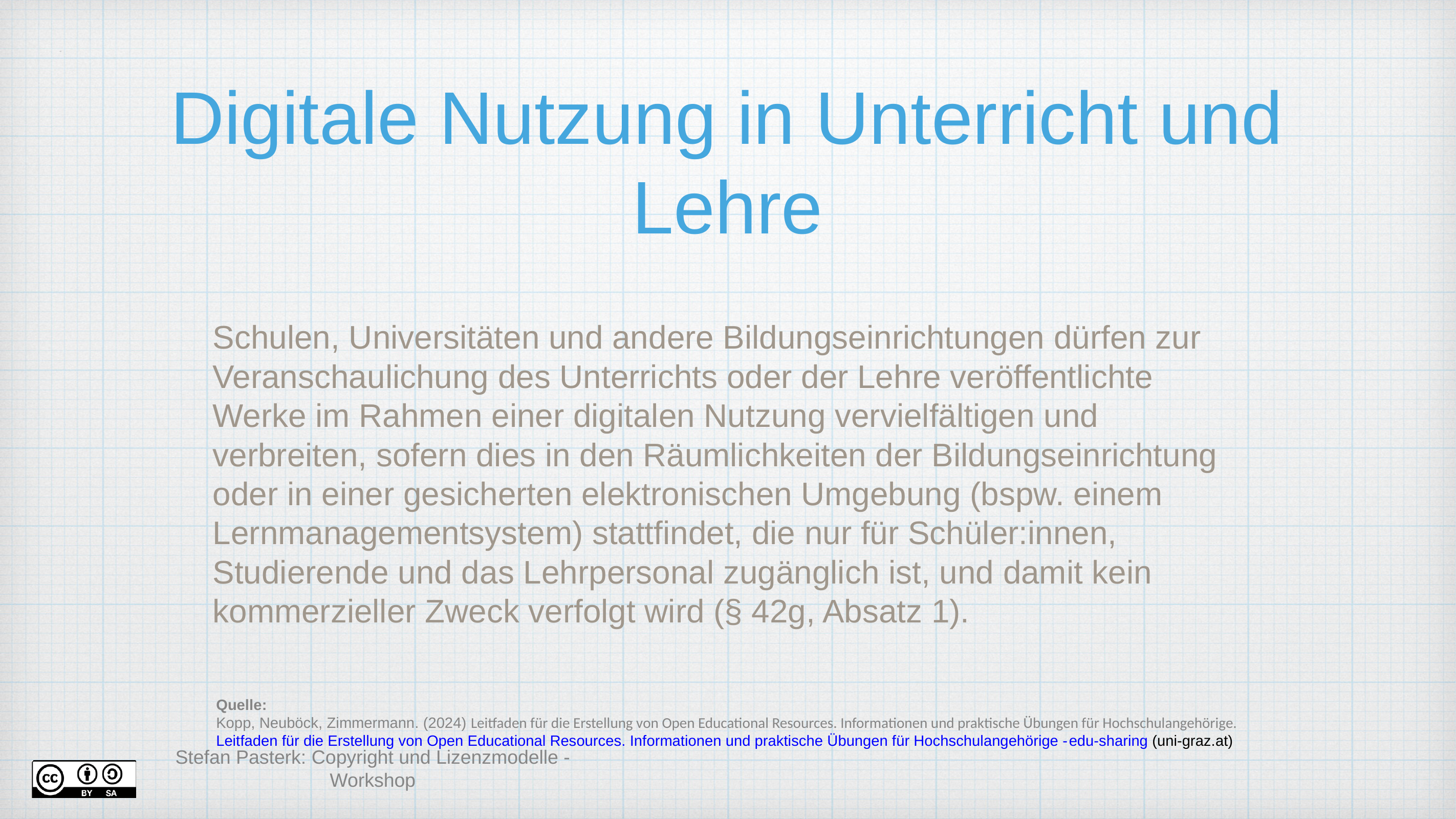

# Digitale Nutzung in Unterricht und Lehre
Schulen, Universitäten und andere Bildungseinrichtungen dürfen zur Veranschaulichung des Unterrichts oder der Lehre veröffentlichte Werke im Rahmen einer digitalen Nutzung vervielfältigen und verbreiten, sofern dies in den Räumlichkeiten der Bildungseinrichtung oder in einer gesicherten elektronischen Umgebung (bspw. einem Lernmanagementsystem) stattfindet, die nur für Schüler:innen, Studierende und das Lehrpersonal zugänglich ist, und damit kein kommerzieller Zweck verfolgt wird (§ 42g, Absatz 1).
Quelle:
Kopp, Neuböck, Zimmermann. (2024) Leitfaden für die Erstellung von Open Educational Resources. Informationen und praktische Übungen für Hochschulangehörige. Leitfaden für die Erstellung von Open Educational Resources. Informationen und praktische Übungen für Hochschulangehörige -edu-sharing (uni-graz.at)
Stefan Pasterk: Copyright und Lizenzmodelle - Workshop